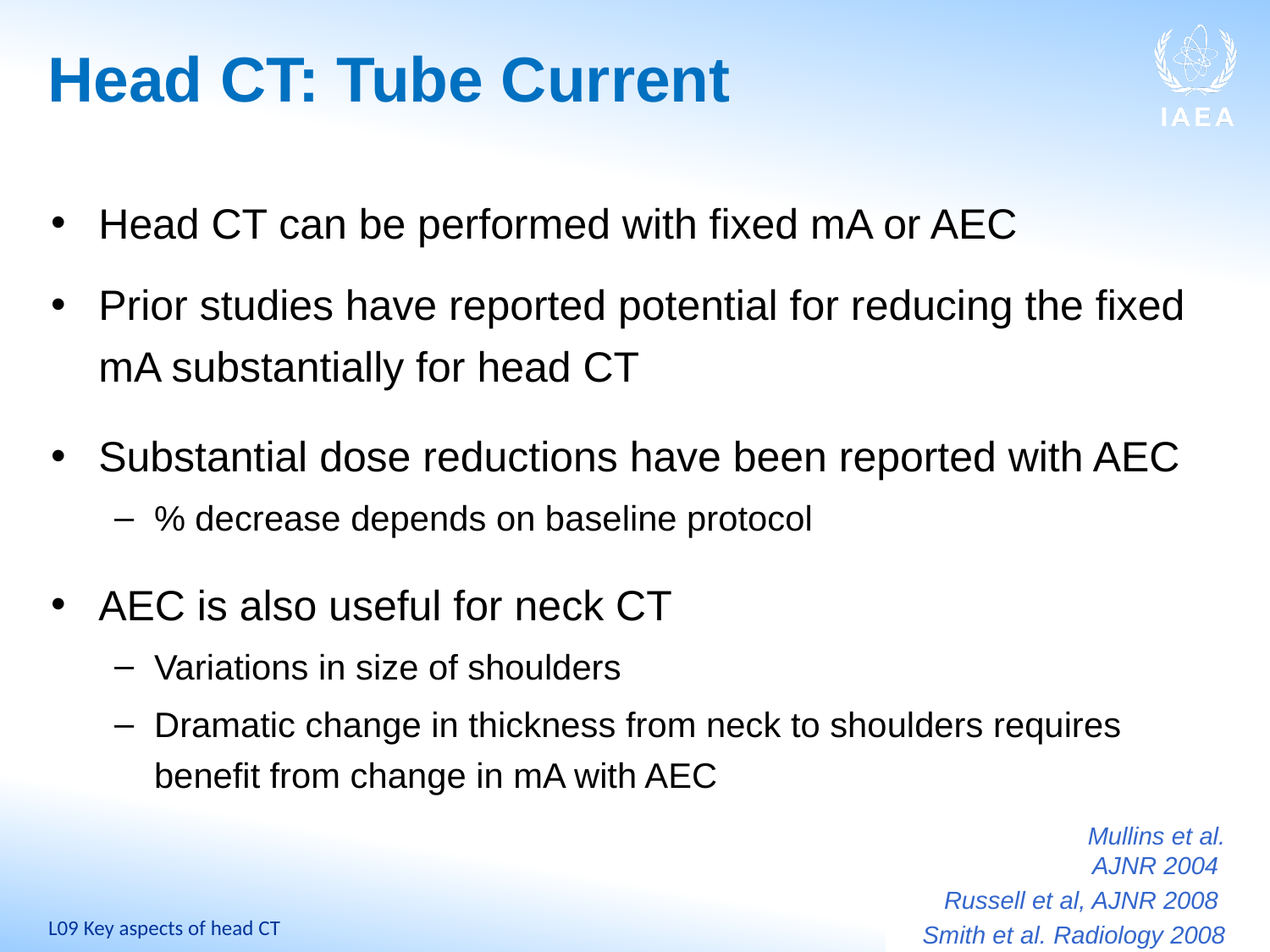

# Head CT: Tube Current
Head CT can be performed with fixed mA or AEC
Prior studies have reported potential for reducing the fixed mA substantially for head CT
Substantial dose reductions have been reported with AEC
% decrease depends on baseline protocol
AEC is also useful for neck CT
Variations in size of shoulders
Dramatic change in thickness from neck to shoulders requires benefit from change in mA with AEC
	Mullins et al. AJNR 2004
Russell et al, AJNR 2008
Smith et al. Radiology 2008